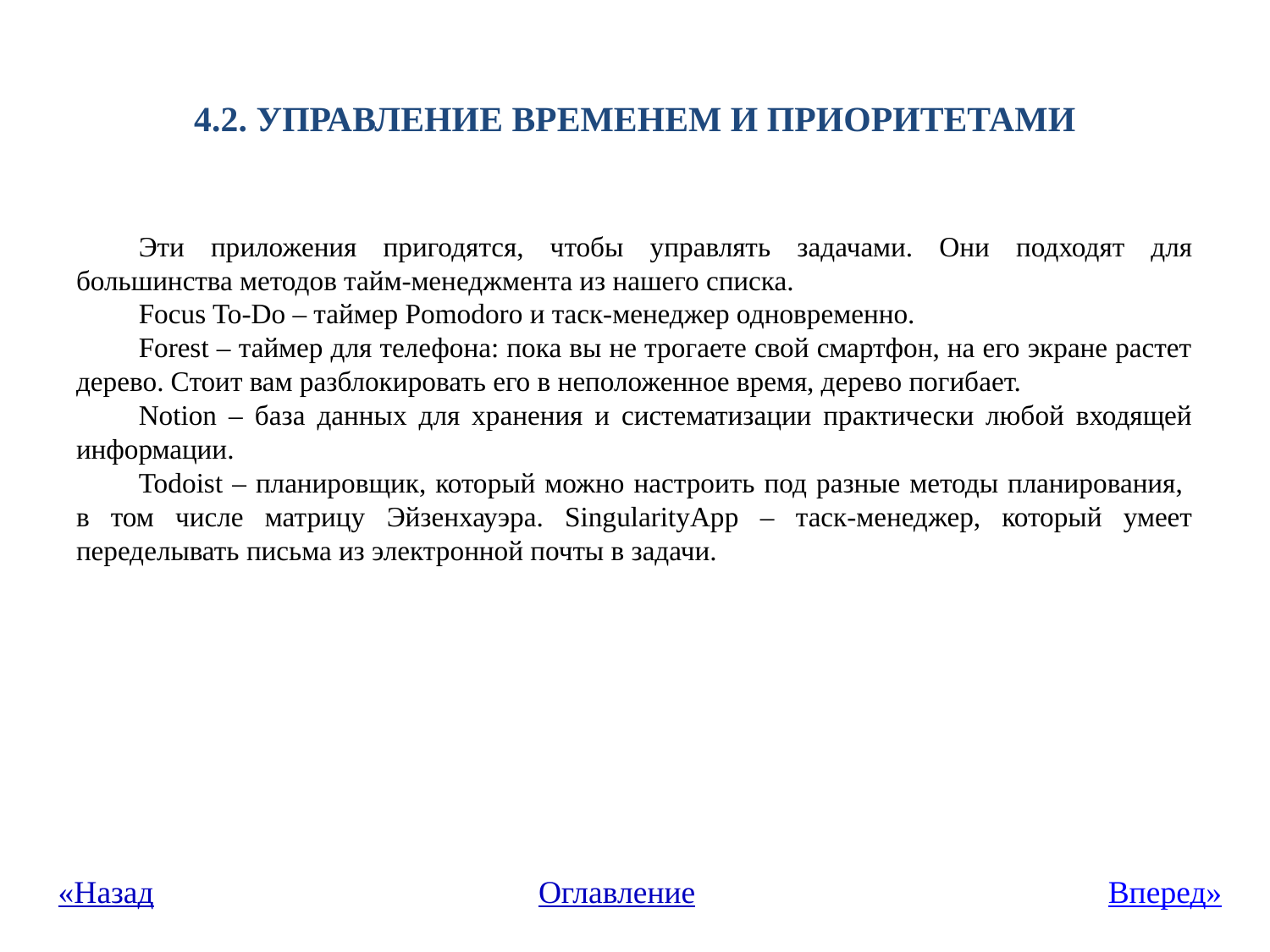

# 4.2. УПРАВЛЕНИЕ ВРЕМЕНЕМ И ПРИОРИТЕТАМИ
Эти приложения пригодятся, чтобы управлять задачами. Они подходят для большинства методов тайм-менеджмента из нашего списка.
Focus To-Do – таймер Pomodoro и таск-менеджер одновременно.
Forest – таймер для телефона: пока вы не трогаете свой смартфон, на его экране растет дерево. Стоит вам разблокировать его в неположенное время, дерево погибает.
Notion – база данных для хранения и систематизации практически любой входящей информации.
Todoist – планировщик, который можно настроить под разные методы планирования,
в том числе матрицу Эйзенхауэра. SingularityApp – таск-менеджер, который умеет переделывать письма из электронной почты в задачи.
«Назад
Оглавление
Вперед»